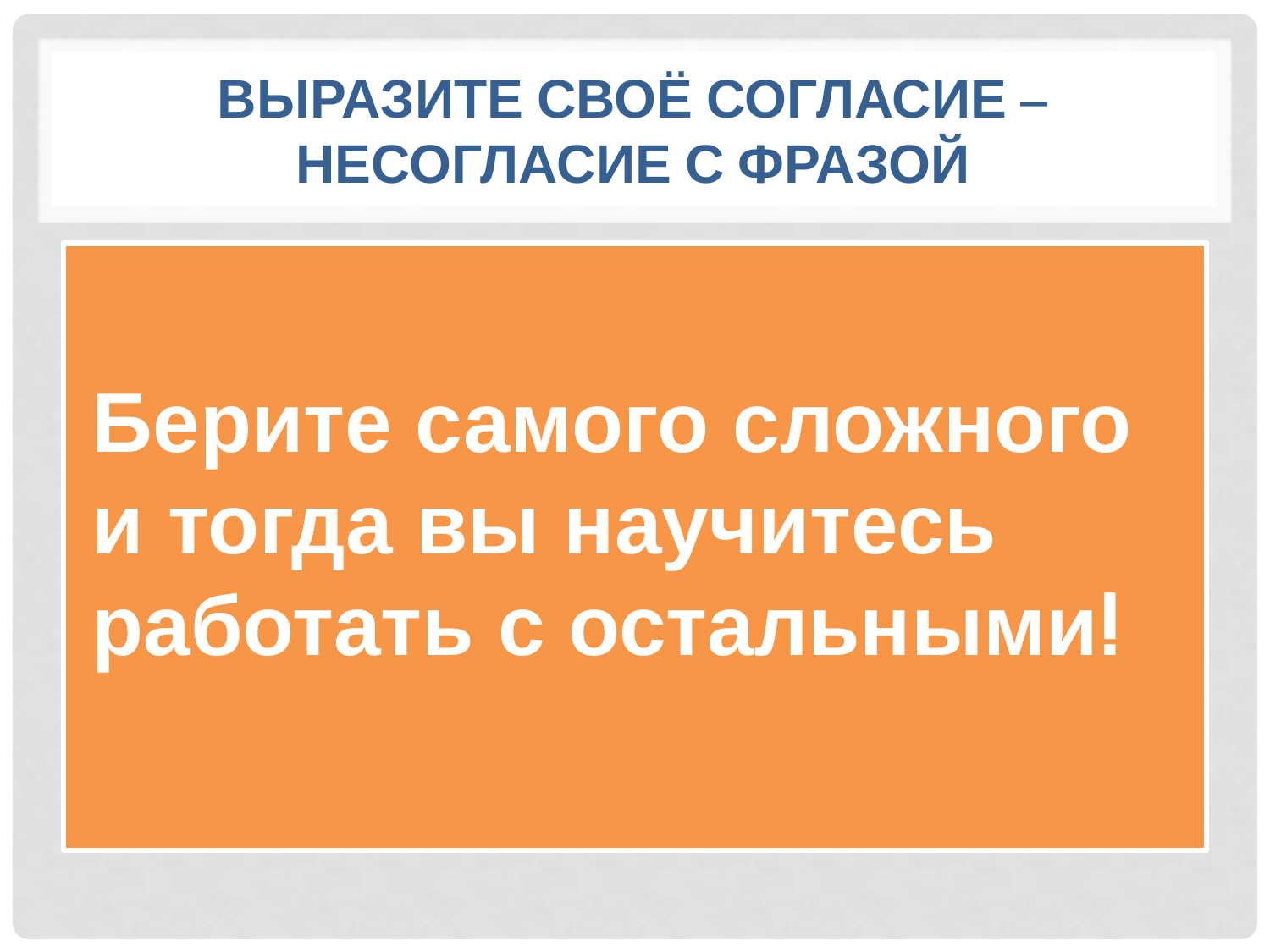

# Выразите своё согласие – несогласие с фразой

Берите самого сложного и тогда вы научитесь работать с остальными!